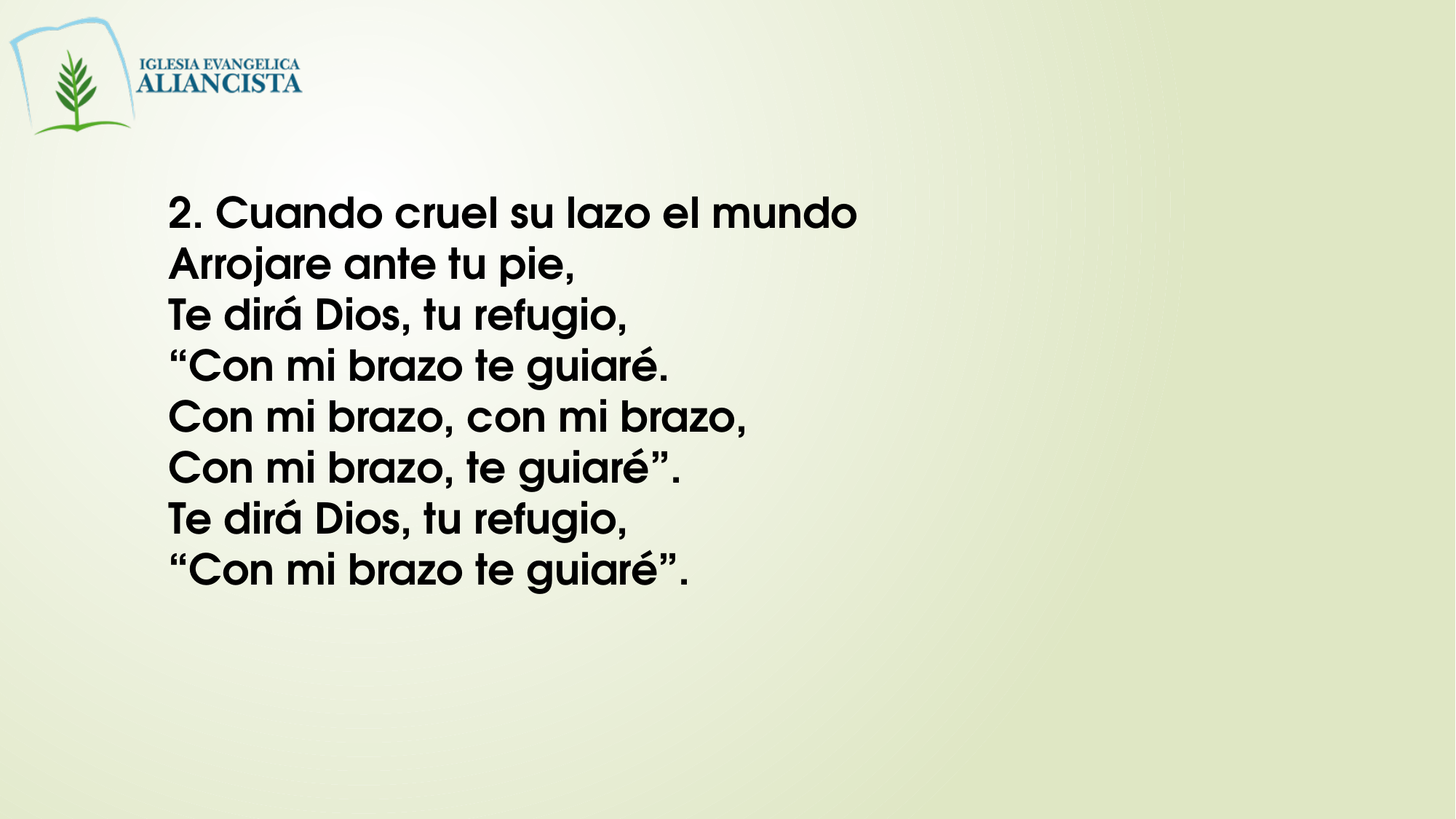

2. Cuando cruel su lazo el mundo
Arrojare ante tu pie,
Te dirá Dios, tu refugio,
“Con mi brazo te guiaré.
Con mi brazo, con mi brazo,
Con mi brazo, te guiaré”.
Te dirá Dios, tu refugio,
“Con mi brazo te guiaré”.